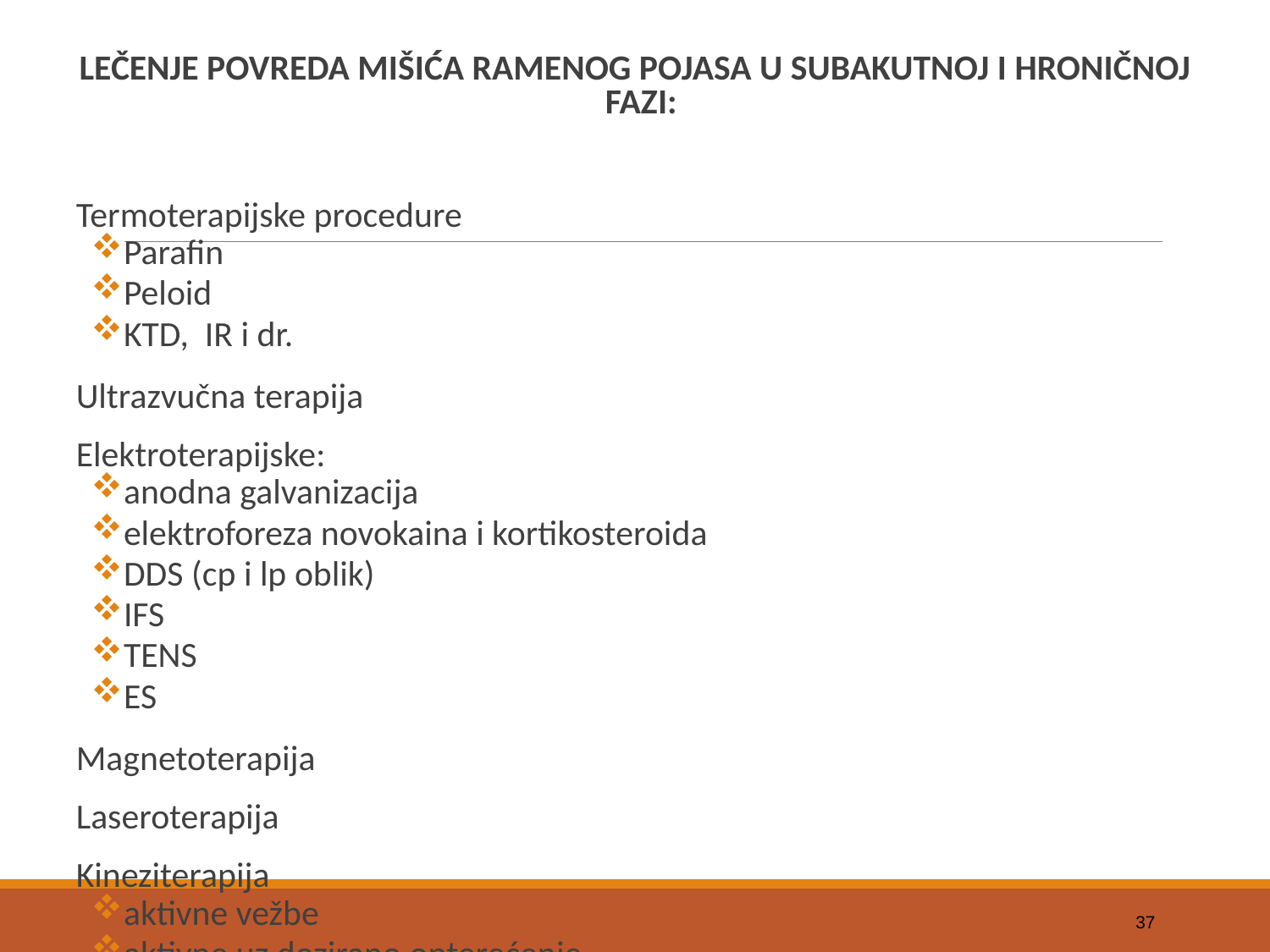

LEČENJE POVREDA MIŠIĆA RAMENOG POJASA U SUBAKUTNOJ I HRONIČNOJ FAZI:

Termoterapijske procedure
Parafin
Peloid
KTD,  IR i dr.
Ultrazvučna terapija
Elektroterapijske:
anodna galvanizacija
elektroforeza novokaina i kortikosteroida
DDS (cp i lp oblik)
IFS
TENS
ES
Magnetoterapija
Laseroterapija
Kineziterapija
aktivne vežbe
aktivne uz dozirano opterećenje
37